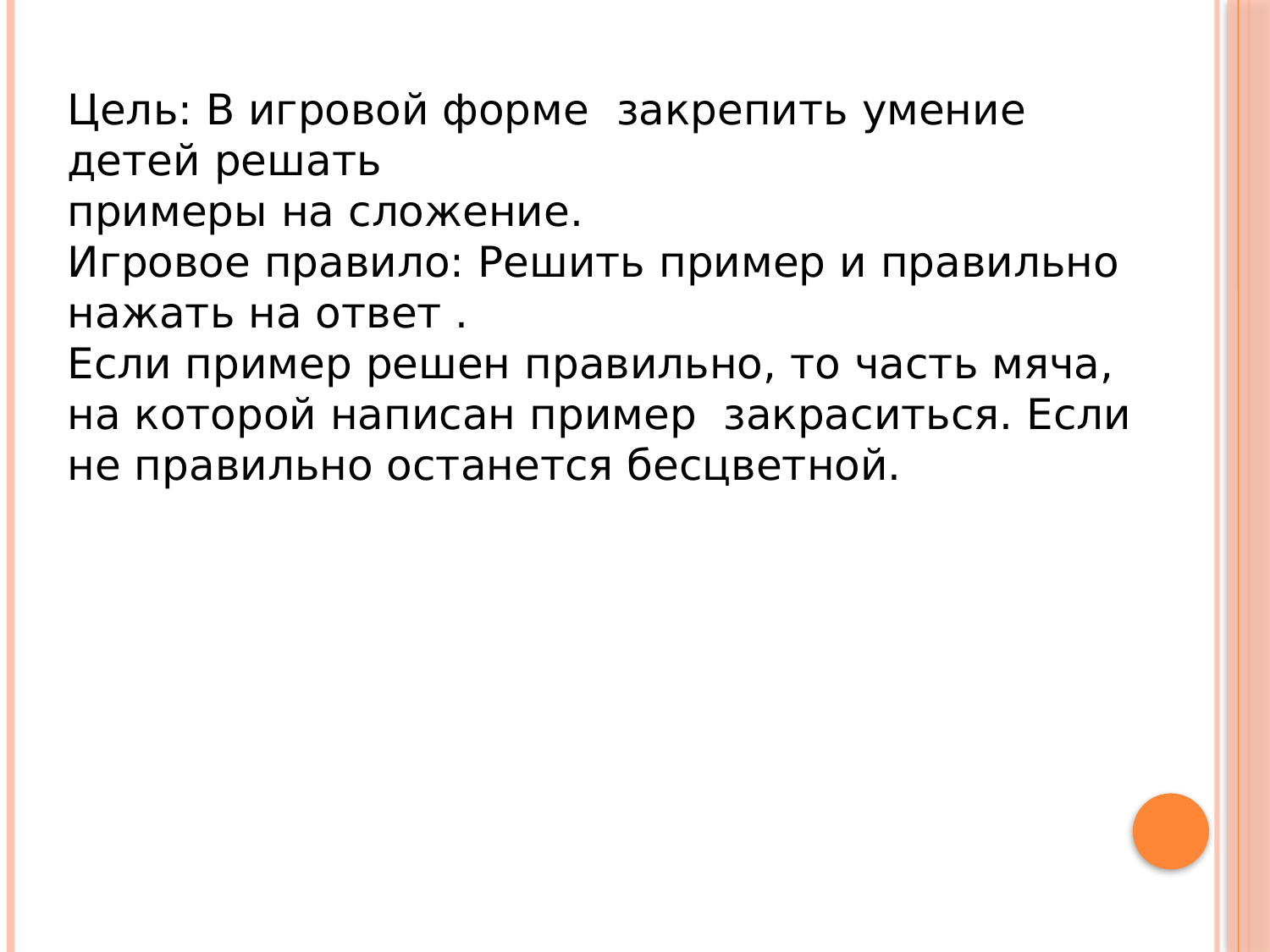

Цель: В игровой форме  закрепить умение  детей решать
примеры на сложение.
Игровое правило: Решить пример и правильно нажать на ответ .
Если пример решен правильно, то часть мяча, на которой написан пример  закраситься. Если не правильно останется бесцветной.